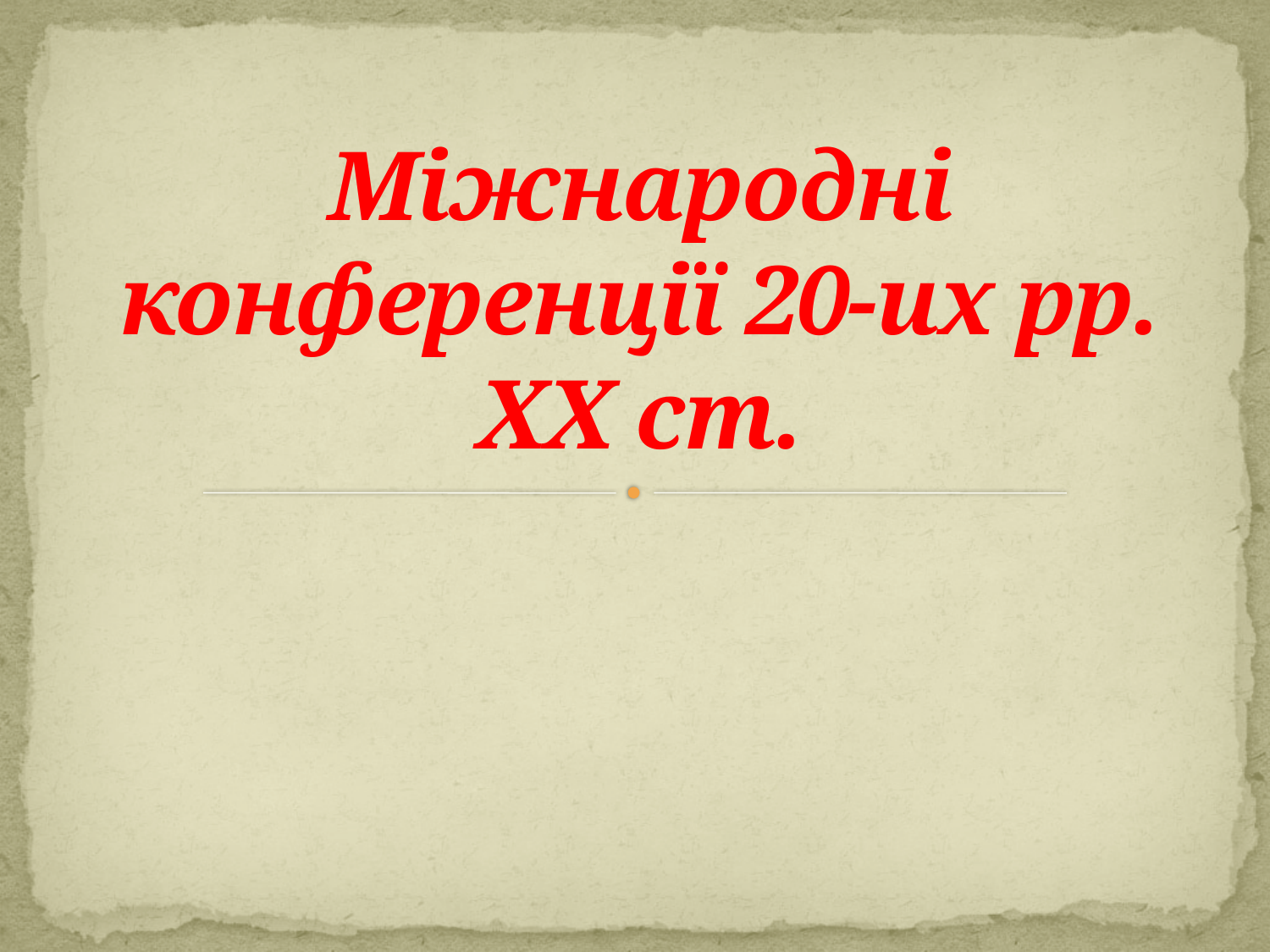

# Міжнародні конференції 20-их рр. ХХ ст.